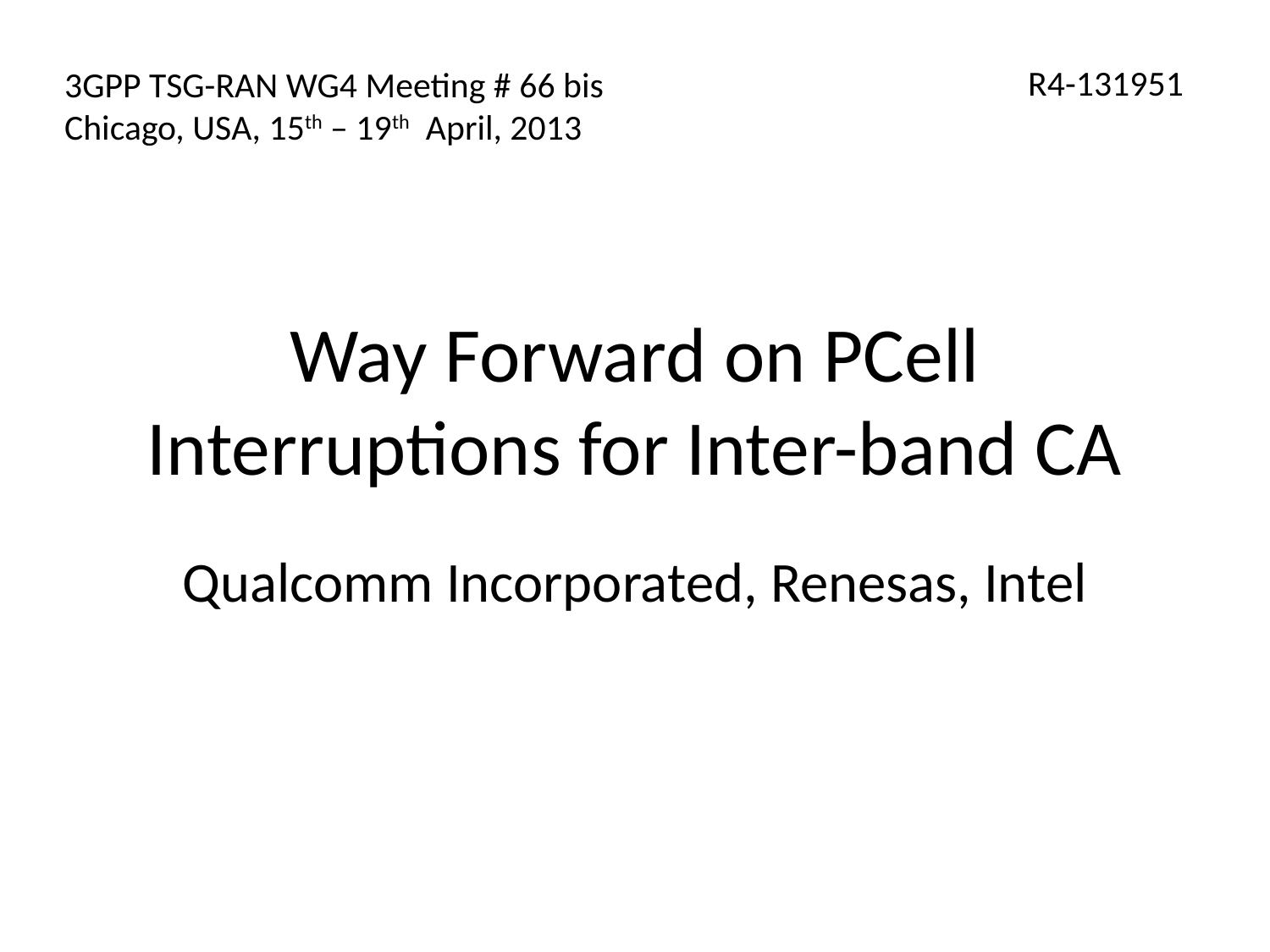

R4-131951
3GPP TSG-RAN WG4 Meeting # 66 bis
Chicago, USA, 15th – 19th  April, 2013
# Way Forward on PCell Interruptions for Inter-band CA
Qualcomm Incorporated, Renesas, Intel